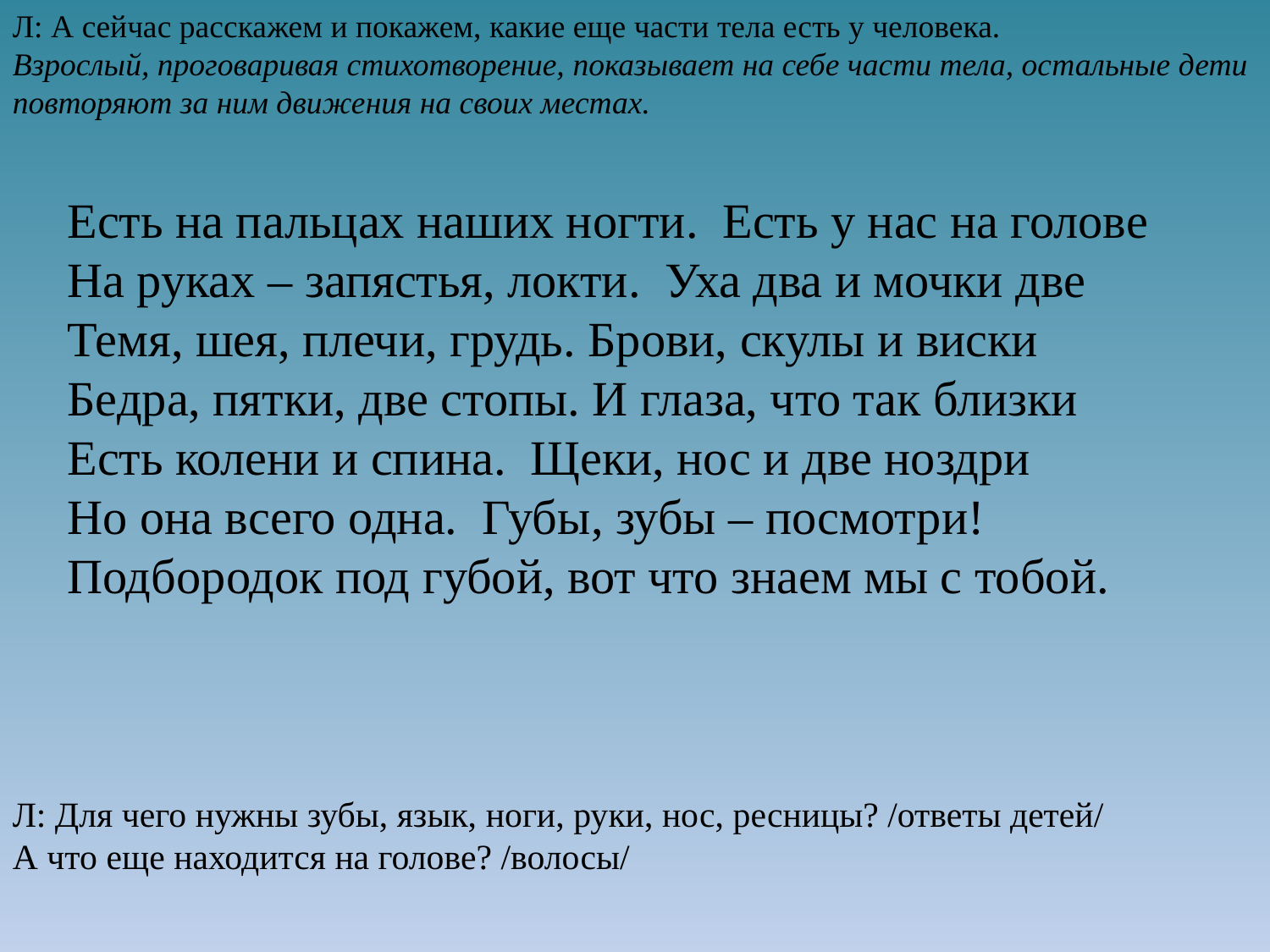

Л: А сейчас расскажем и покажем, какие еще части тела есть у человека.
Взрослый, проговаривая стихотворение, показывает на себе части тела, остальные дети повторяют за ним движения на своих местах.

Есть на пальцах наших ногти.  Есть у нас на голове
На руках – запястья, локти.  Уха два и мочки две
Темя, шея, плечи, грудь. Брови, скулы и виски
Бедра, пятки, две стопы. И глаза, что так близки
Есть колени и спина.  Щеки, нос и две ноздри
Но она всего одна.  Губы, зубы – посмотри!
Подбородок под губой, вот что знаем мы с тобой.
Л: Для чего нужны зубы, язык, ноги, руки, нос, ресницы? /ответы детей/
А что еще находится на голове? /волосы/